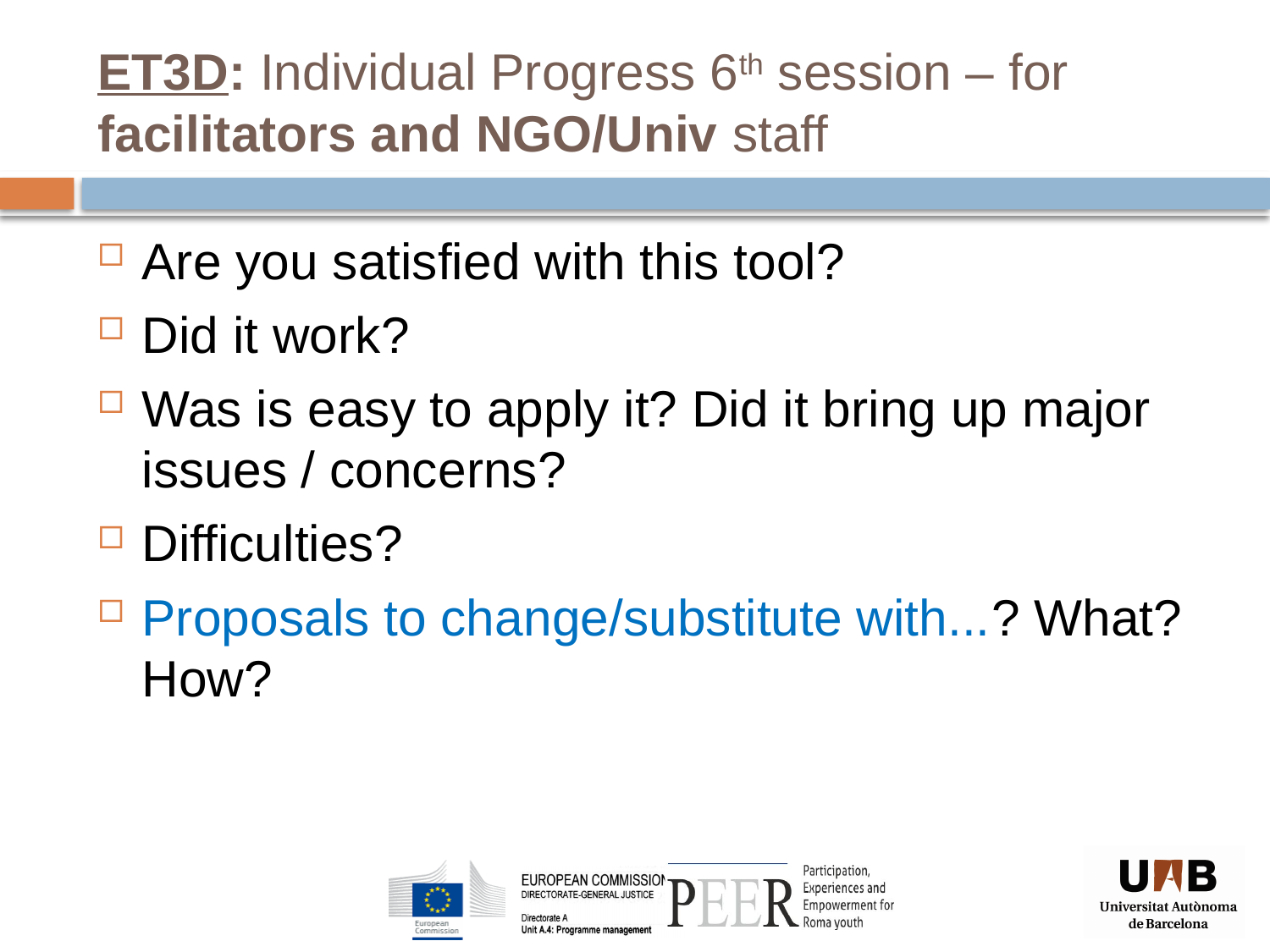

# ET3D: Individual Progress 6th session – for facilitators and NGO/Univ staff
Are you satisfied with this tool?
Did it work?
Was is easy to apply it? Did it bring up major issues / concerns?
Difficulties?
Proposals to change/substitute with...? What? How?